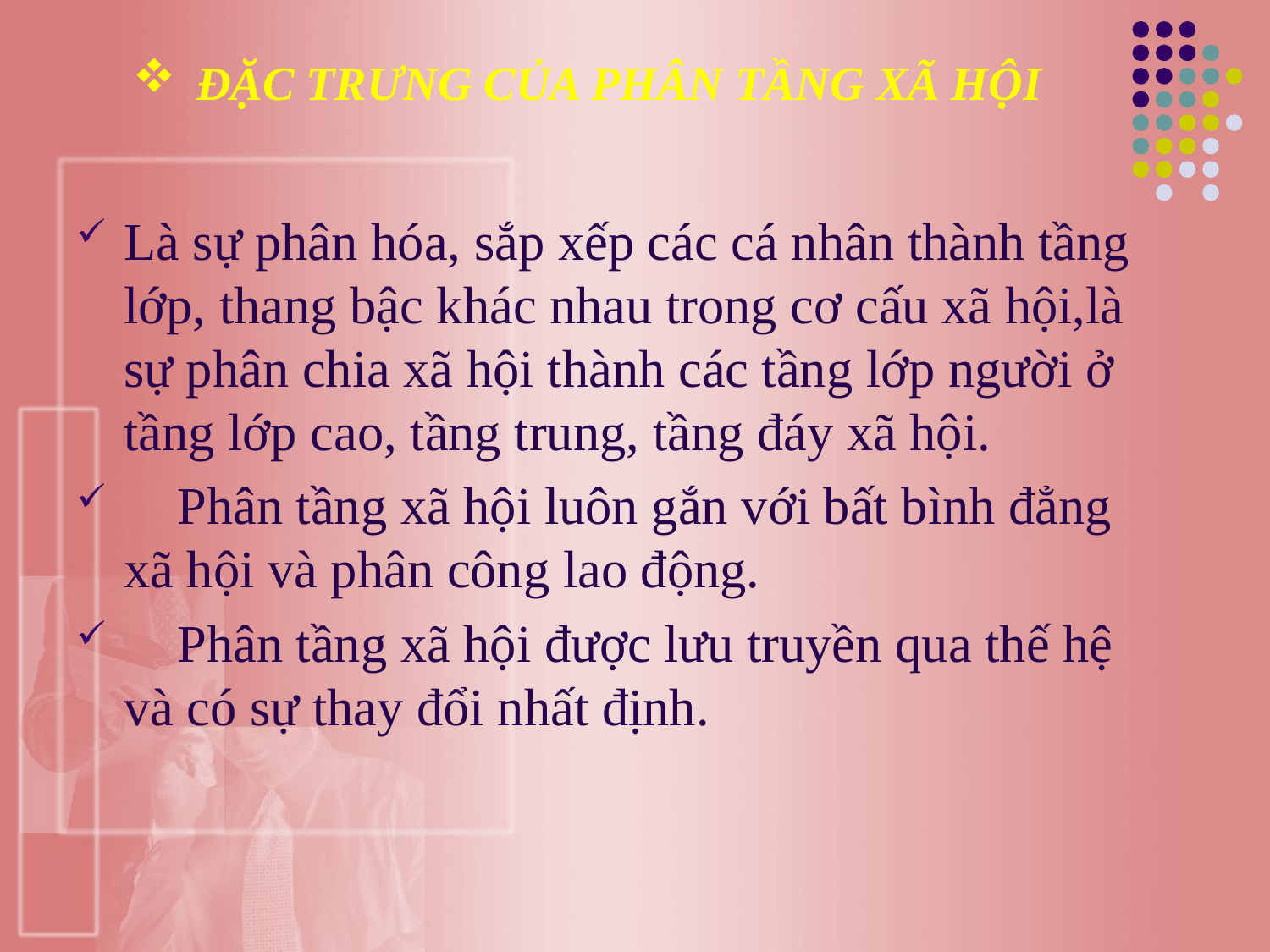

# ĐẶC TRƯNG CỦA PHÂN TẦNG XÃ HỘI
Là sự phân hóa, sắp xếp các cá nhân thành tầng lớp, thang bậc khác nhau trong cơ cấu xã hội,là sự phân chia xã hội thành các tầng lớp người ở tầng lớp cao, tầng trung, tầng đáy xã hội.
    Phân tầng xã hội luôn gắn với bất bình đẳng xã hội và phân công lao động.
    Phân tầng xã hội được lưu truyền qua thế hệ và có sự thay đổi nhất định.